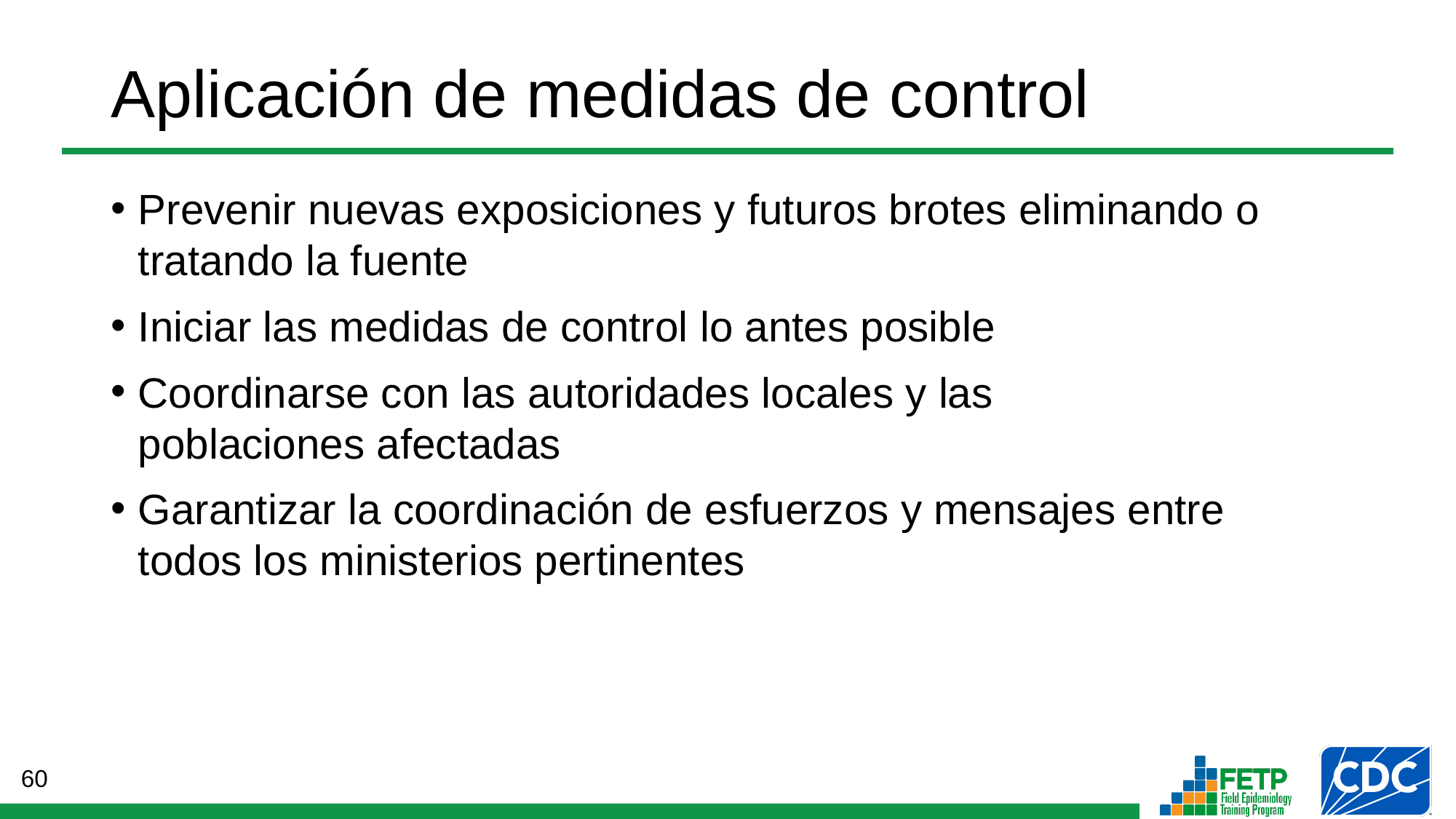

Aplicación de medidas de control
Prevenir nuevas exposiciones y futuros brotes eliminando o tratando la fuente
Iniciar las medidas de control lo antes posible
Coordinarse con las autoridades locales y las
poblaciones afectadas
Garantizar la coordinación de esfuerzos y mensajes entre todos los ministerios pertinentes